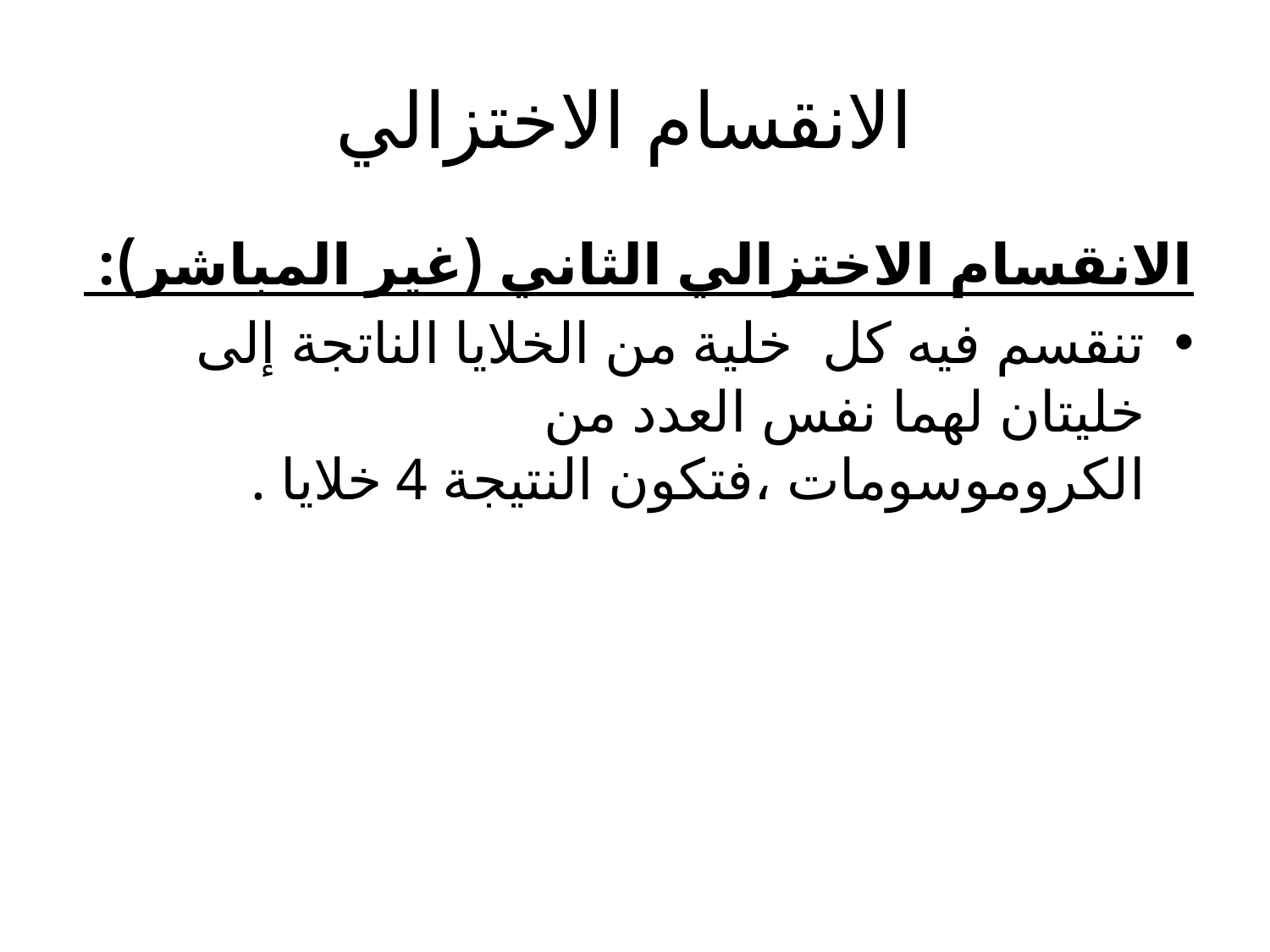

# الانقسام الاختزالي
الانقسام الاختزالي الثاني (غير المباشر):
تنقسم فيه كل  خلية من الخلايا الناتجة إلى خليتان لهما نفس العدد من الكروموسومات ،فتكون النتيجة 4 خلايا .